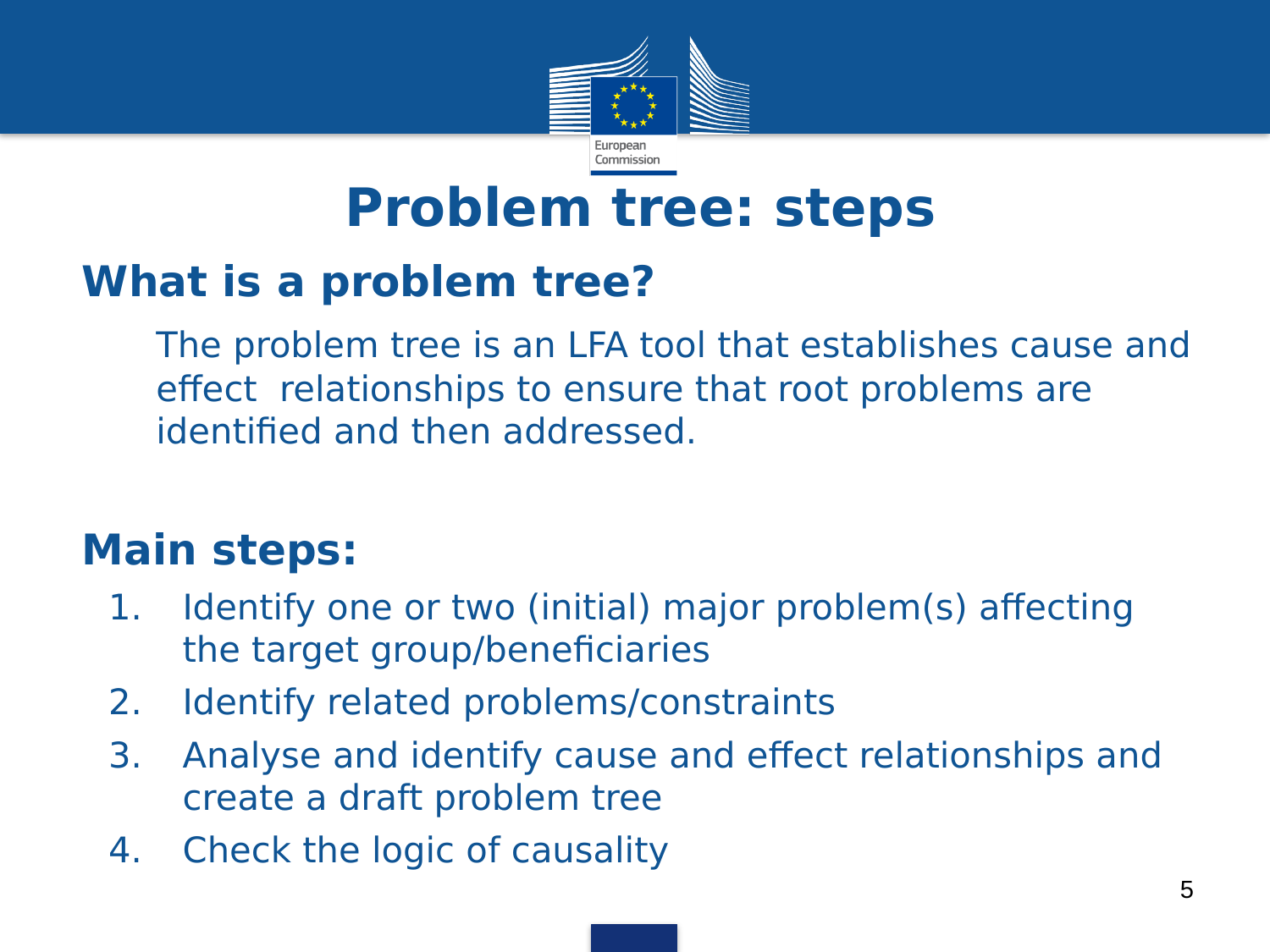

Problem tree: steps
What is a problem tree?
	The problem tree is an LFA tool that establishes cause and effect  relationships to ensure that root problems are identified and then addressed.

Main steps:
Identify one or two (initial) major problem(s) affecting the target group/beneficiaries
Identify related problems/constraints
Analyse and identify cause and effect relationships and create a draft problem tree
Check the logic of causality
5